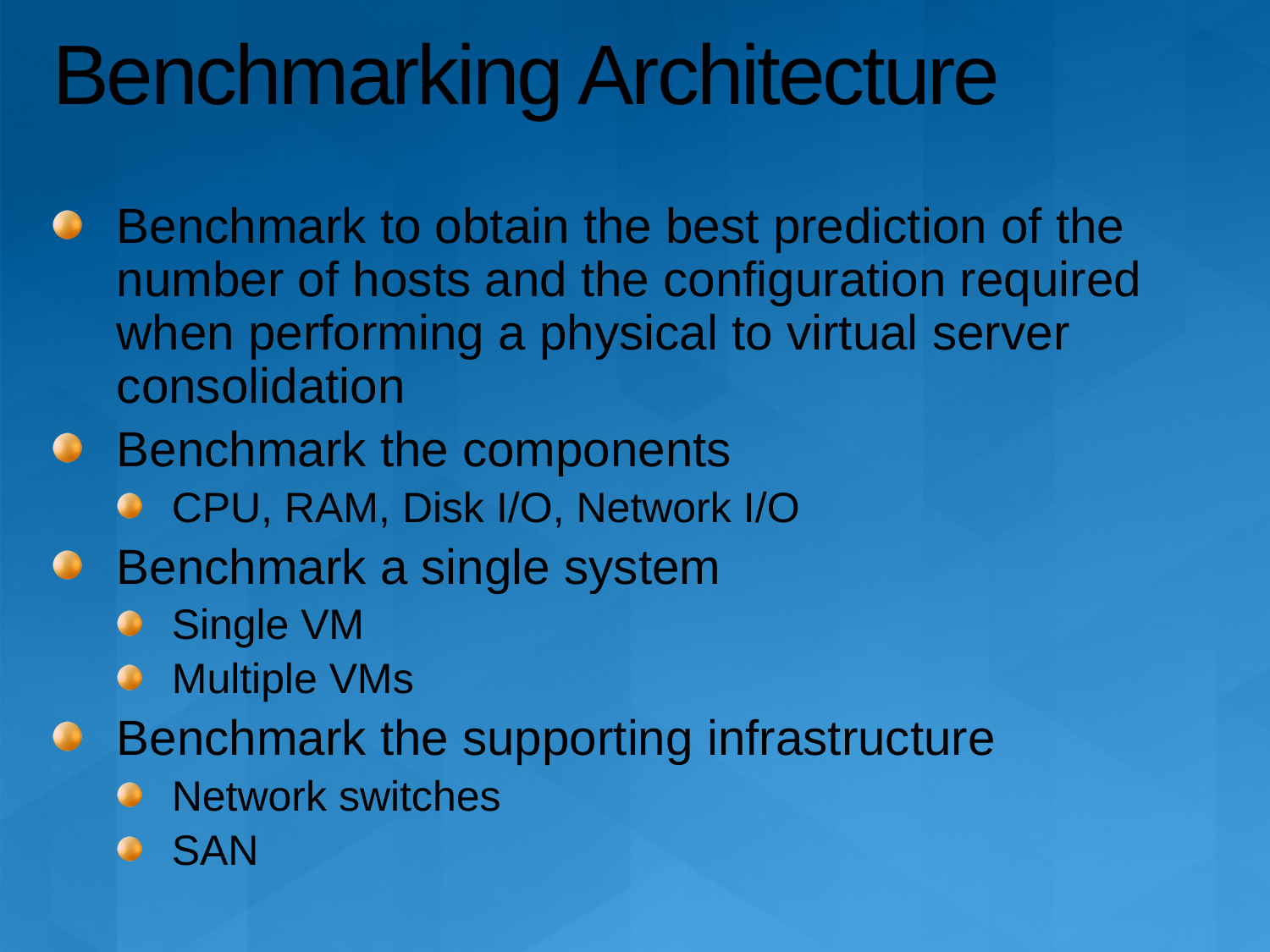

# Benchmarking Architecture
Benchmark to obtain the best prediction of the number of hosts and the configuration required when performing a physical to virtual server consolidation
Benchmark the components
CPU, RAM, Disk I/O, Network I/O
Benchmark a single system
Single VM
Multiple VMs
Benchmark the supporting infrastructure
Network switches
SAN